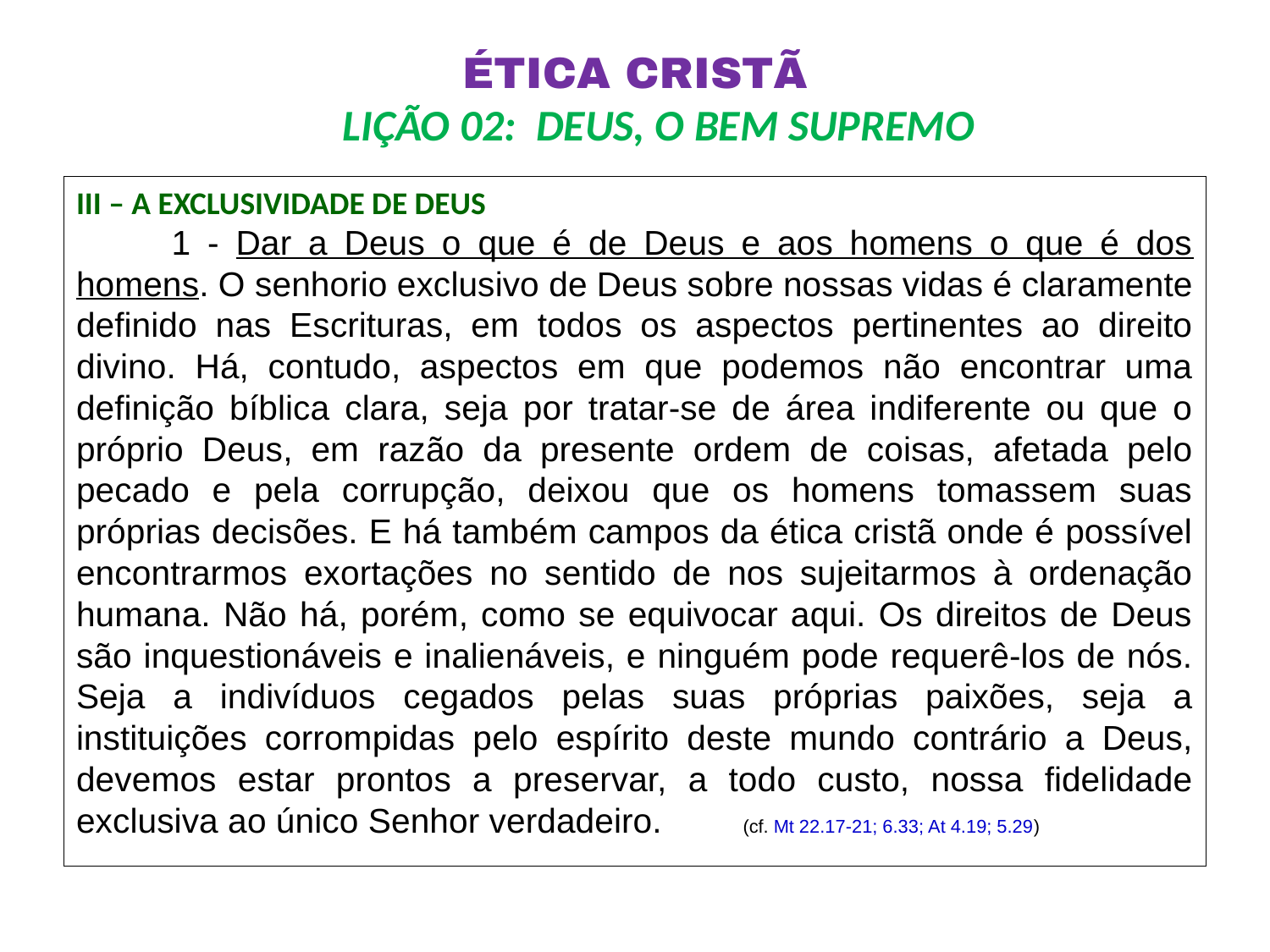

# ÉTICA CRISTÃ LIÇÃO 02:  DEUS, O BEM SUPREMO
III – A EXCLUSIVIDADE DE DEUS
	1 - Dar a Deus o que é de Deus e aos homens o que é dos homens. O senhorio exclusivo de Deus sobre nossas vidas é claramente definido nas Escrituras, em todos os aspectos pertinentes ao direito divino. Há, contudo, aspectos em que podemos não encontrar uma definição bíblica clara, seja por tratar-se de área indiferente ou que o próprio Deus, em razão da presente ordem de coisas, afetada pelo pecado e pela corrupção, deixou que os homens tomassem suas próprias decisões. E há também campos da ética cristã onde é possível encontrarmos exortações no sentido de nos sujeitarmos à ordenação humana. Não há, porém, como se equivocar aqui. Os direitos de Deus são inquestionáveis e inalienáveis, e ninguém pode requerê-los de nós. Seja a indivíduos cegados pelas suas próprias paixões, seja a instituições corrompidas pelo espírito deste mundo contrário a Deus, devemos estar prontos a preservar, a todo custo, nossa fidelidade exclusiva ao único Senhor verdadeiro.	(cf. Mt 22.17-21; 6.33; At 4.19; 5.29)